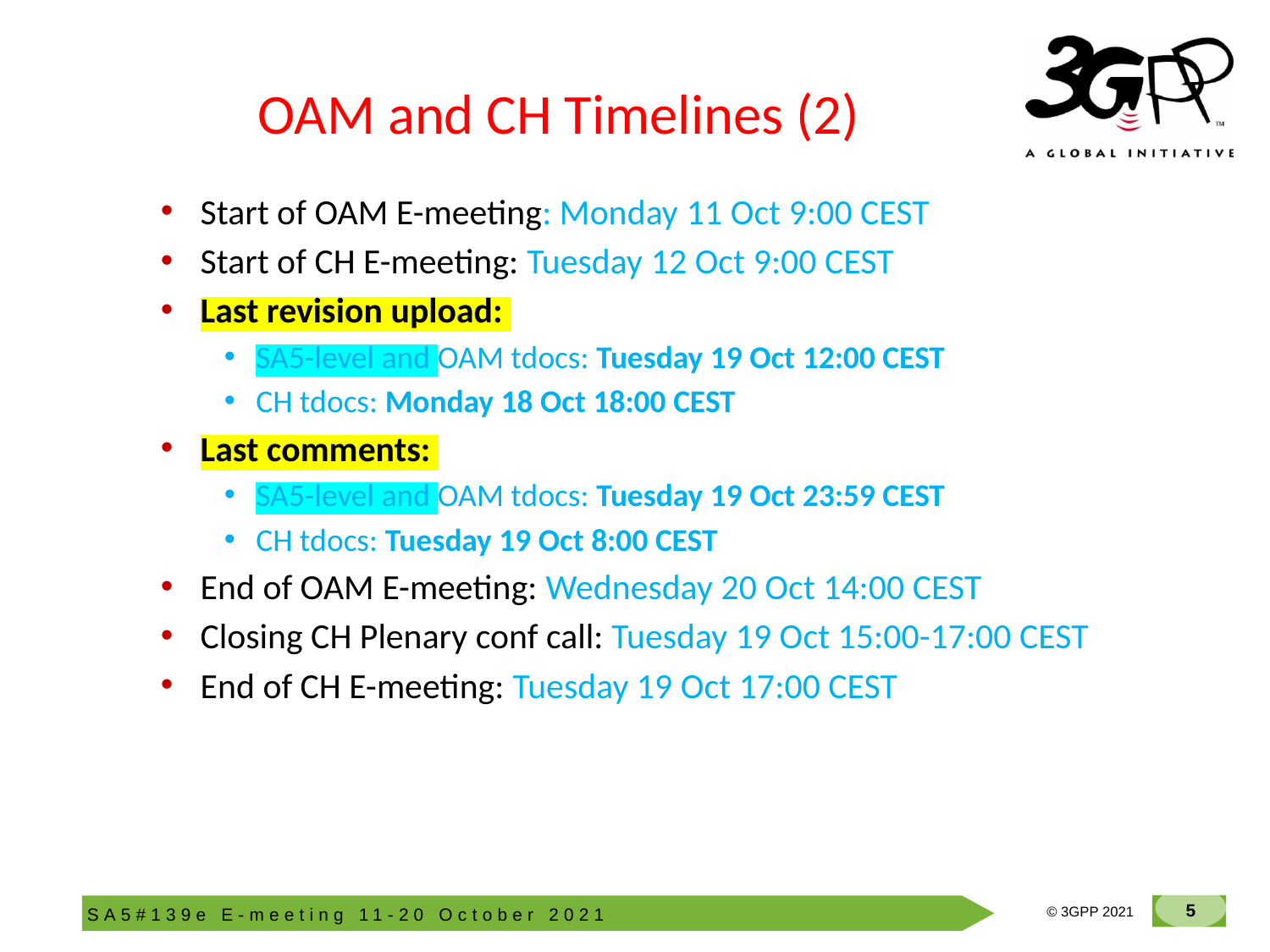

# OAM and CH Timelines (2)
Start of OAM E-meeting: Monday 11 Oct 9:00 CEST
Start of CH E-meeting: Tuesday 12 Oct 9:00 CEST
Last revision upload:
SA5-level and OAM tdocs: Tuesday 19 Oct 12:00 CEST
CH tdocs: Monday 18 Oct 18:00 CEST
Last comments:
SA5-level and OAM tdocs: Tuesday 19 Oct 23:59 CEST
CH tdocs: Tuesday 19 Oct 8:00 CEST
End of OAM E-meeting: Wednesday 20 Oct 14:00 CEST
Closing CH Plenary conf call: Tuesday 19 Oct 15:00-17:00 CEST
End of CH E-meeting: Tuesday 19 Oct 17:00 CEST